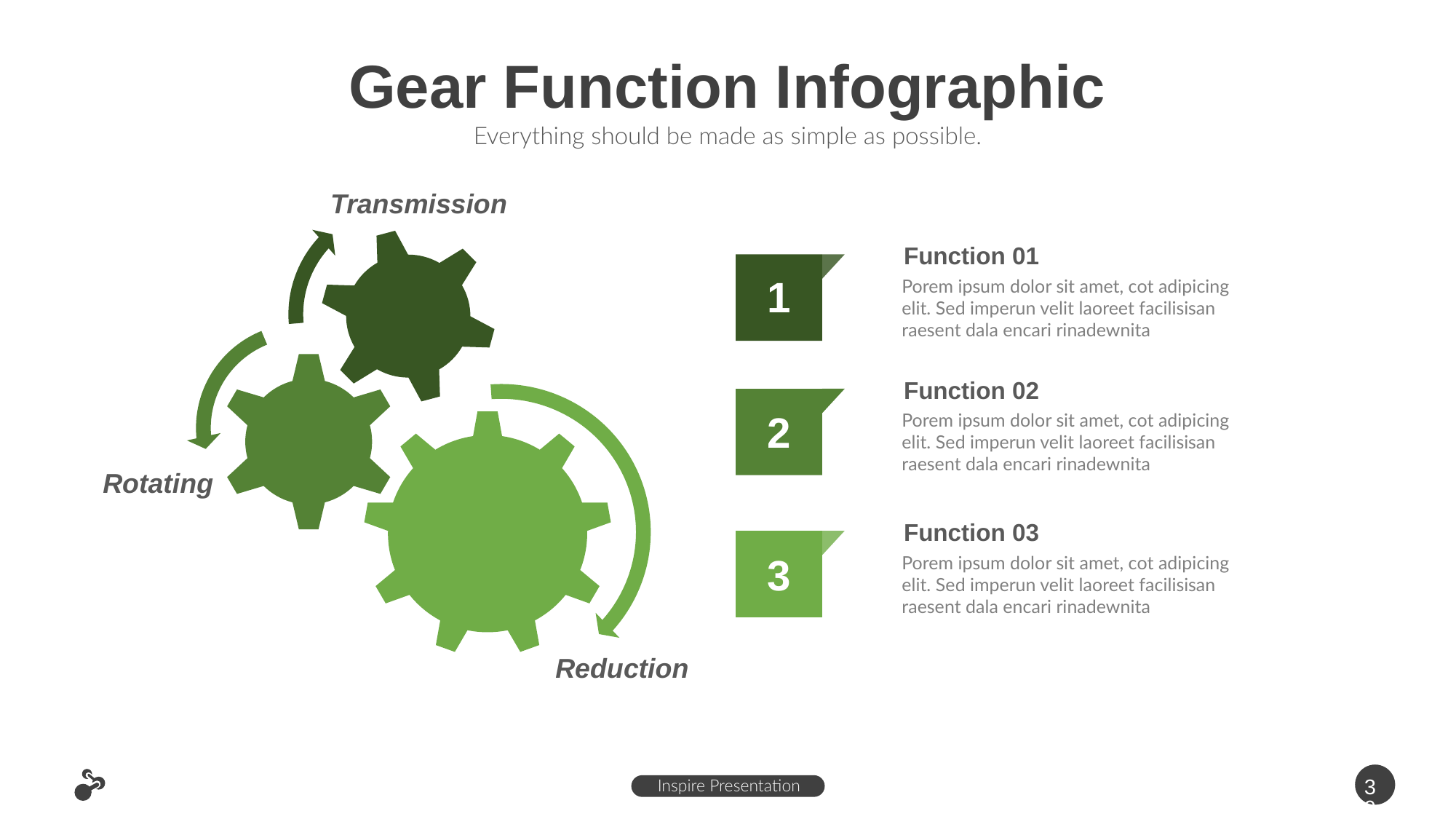

Gear Function Infographic
Everything should be made as simple as possible.
Transmission

Function 01
Porem ipsum dolor sit amet, cot adipicing elit. Sed imperun velit laoreet facilisisan raesent dala encari rinadewnita

1
Function 02
Porem ipsum dolor sit amet, cot adipicing elit. Sed imperun velit laoreet facilisisan raesent dala encari rinadewnita

2
Rotating
Function 03
Porem ipsum dolor sit amet, cot adipicing elit. Sed imperun velit laoreet facilisisan raesent dala encari rinadewnita

3
Reduction

39

Inspire Presentation